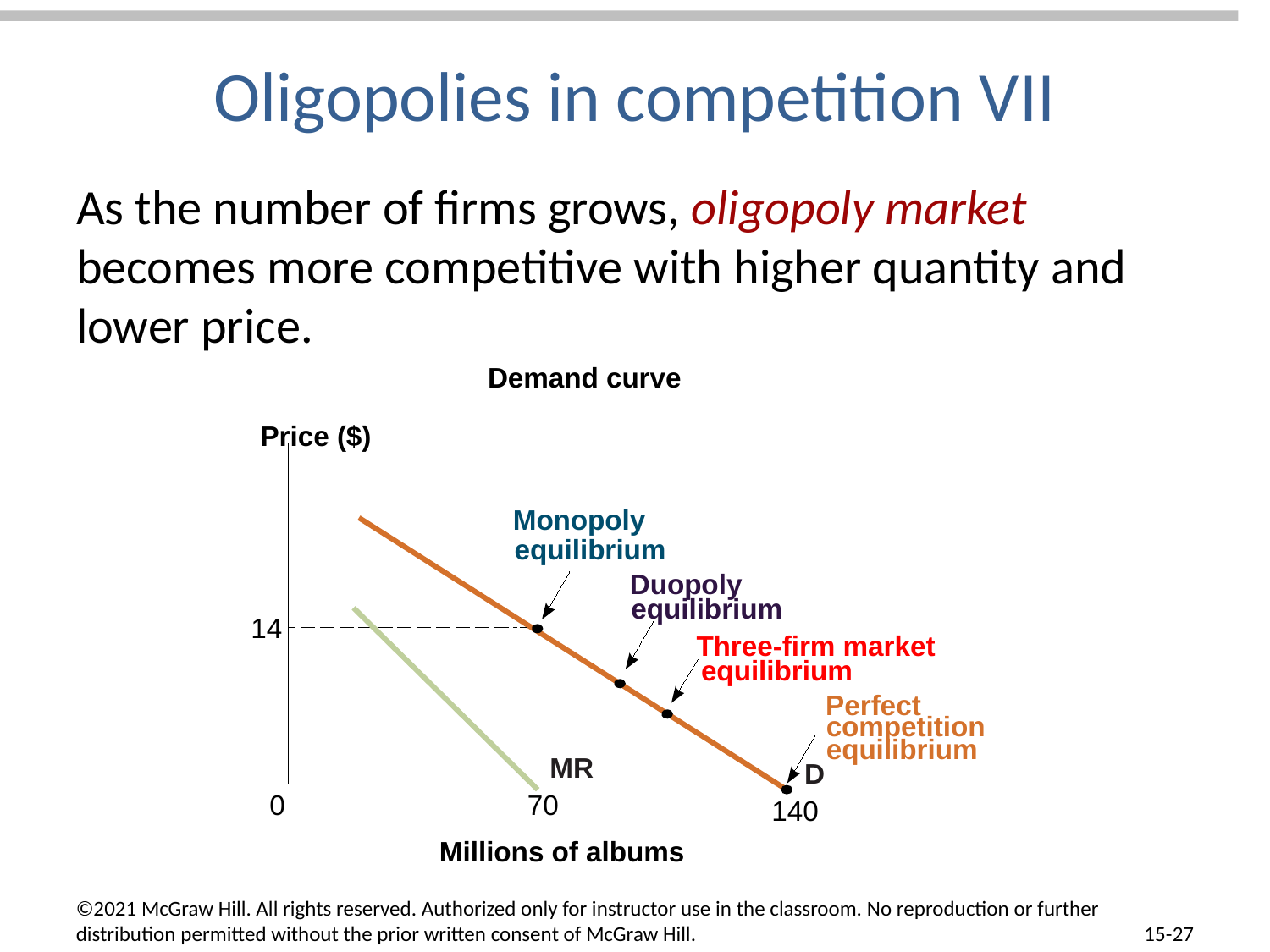

# Oligopolies in competition VII
As the number of firms grows, oligopoly market becomes more competitive with higher quantity and lower price.
Demand curve
Price ($)

Monopoly

equilibrium
Duopoly

equilibrium

14

Three-firm market

equilibrium

Perfect

competition

equilibrium

MR
D

0
70

140
Millions of albums